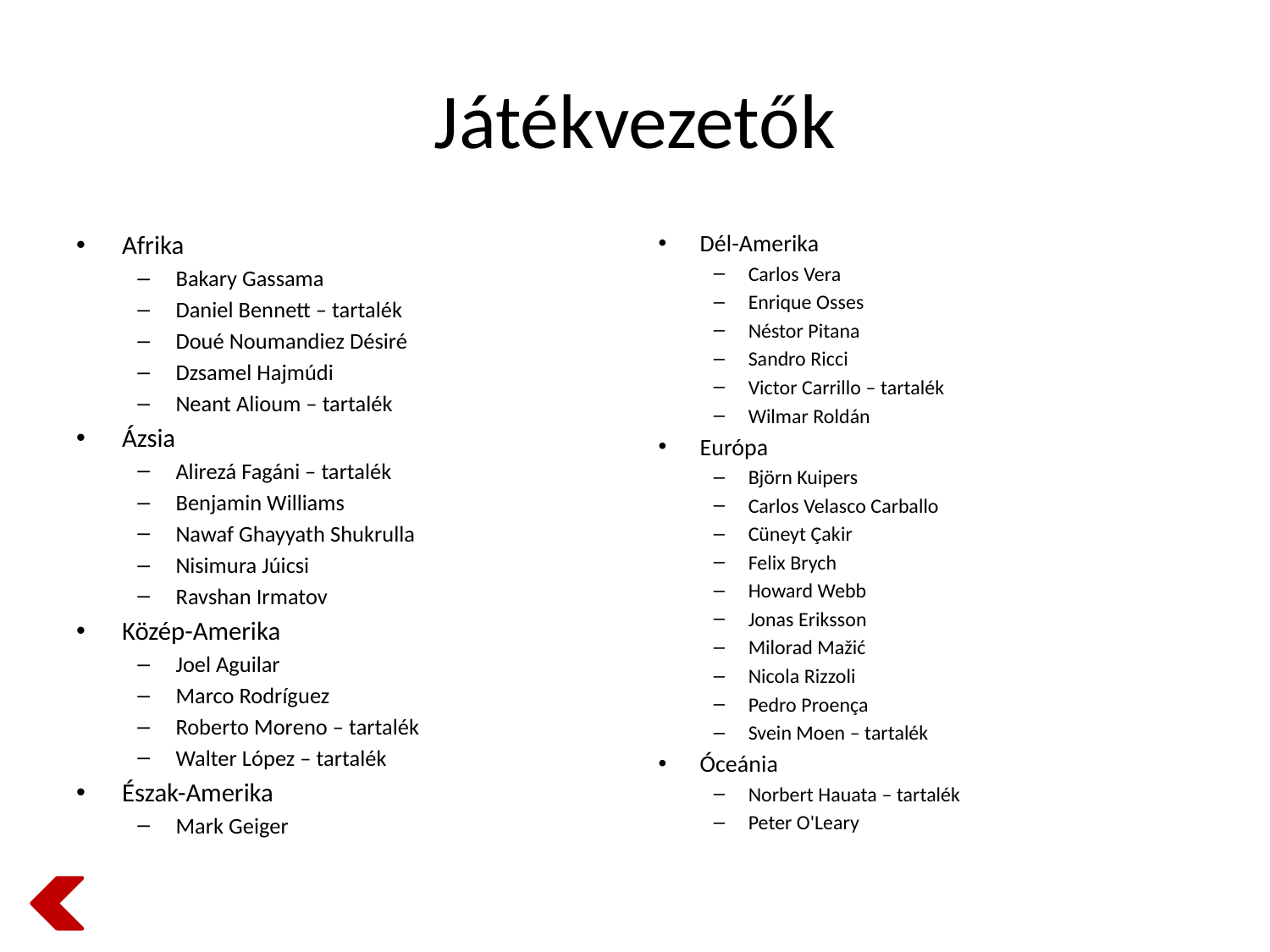

# Játékvezetők
Afrika
Bakary Gassama
Daniel Bennett – tartalék
Doué Noumandiez Désiré
Dzsamel Hajmúdi
Neant Alioum – tartalék
Ázsia
Alirezá Fagáni – tartalék
Benjamin Williams
Nawaf Ghayyath Shukrulla
Nisimura Júicsi
Ravshan Irmatov
Közép-Amerika
Joel Aguilar
Marco Rodríguez
Roberto Moreno – tartalék
Walter López – tartalék
Észak-Amerika
Mark Geiger
Dél-Amerika
Carlos Vera
Enrique Osses
Néstor Pitana
Sandro Ricci
Victor Carrillo – tartalék
Wilmar Roldán
Európa
Björn Kuipers
Carlos Velasco Carballo
Cüneyt Çakir
Felix Brych
Howard Webb
Jonas Eriksson
Milorad Mažić
Nicola Rizzoli
Pedro Proença
Svein Moen – tartalék
Óceánia
Norbert Hauata – tartalék
Peter O'Leary